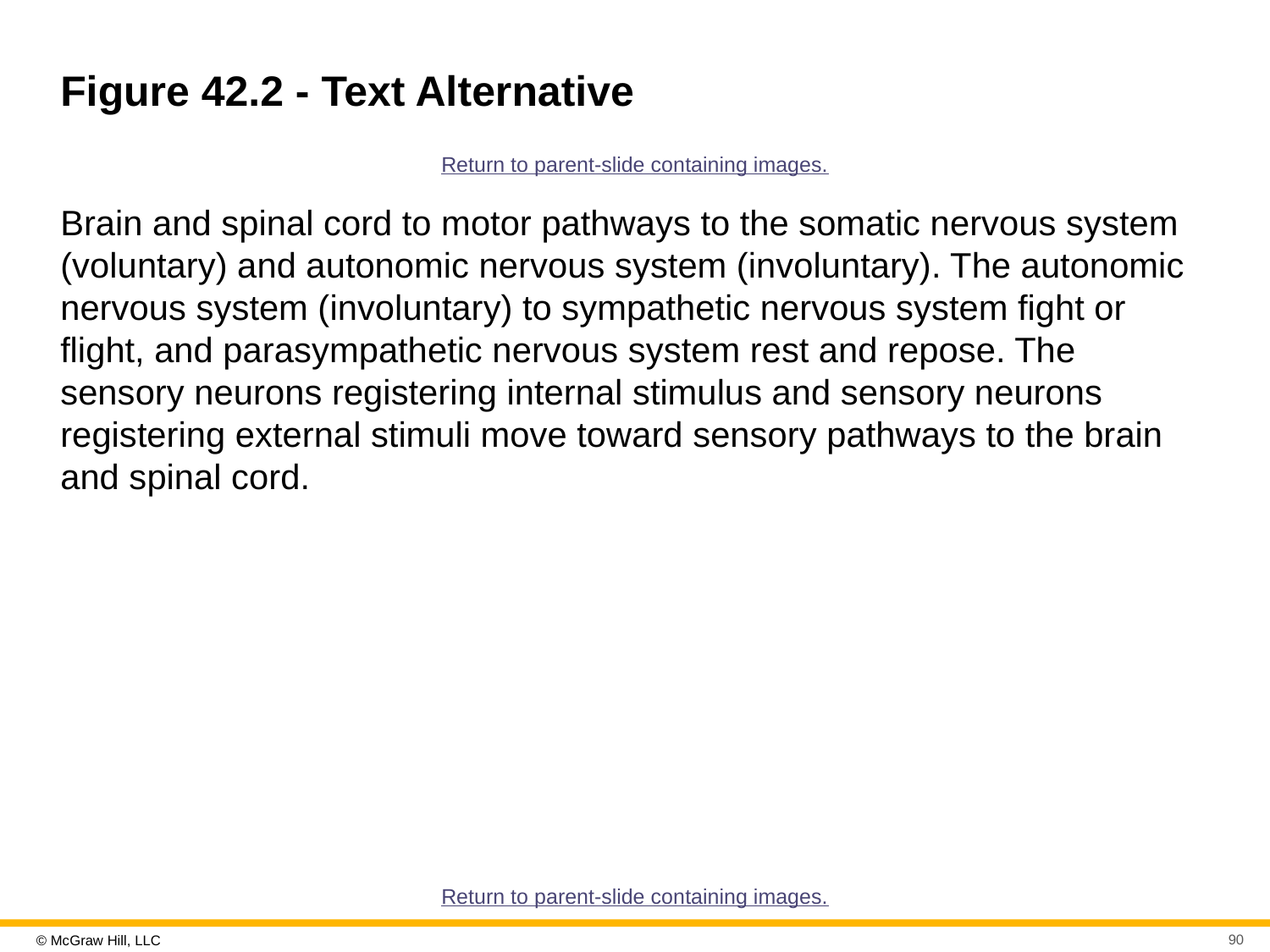

# Figure 42.2 - Text Alternative
Return to parent-slide containing images.
Brain and spinal cord to motor pathways to the somatic nervous system (voluntary) and autonomic nervous system (involuntary). The autonomic nervous system (involuntary) to sympathetic nervous system fight or flight, and parasympathetic nervous system rest and repose. The sensory neurons registering internal stimulus and sensory neurons registering external stimuli move toward sensory pathways to the brain and spinal cord.
Return to parent-slide containing images.
90